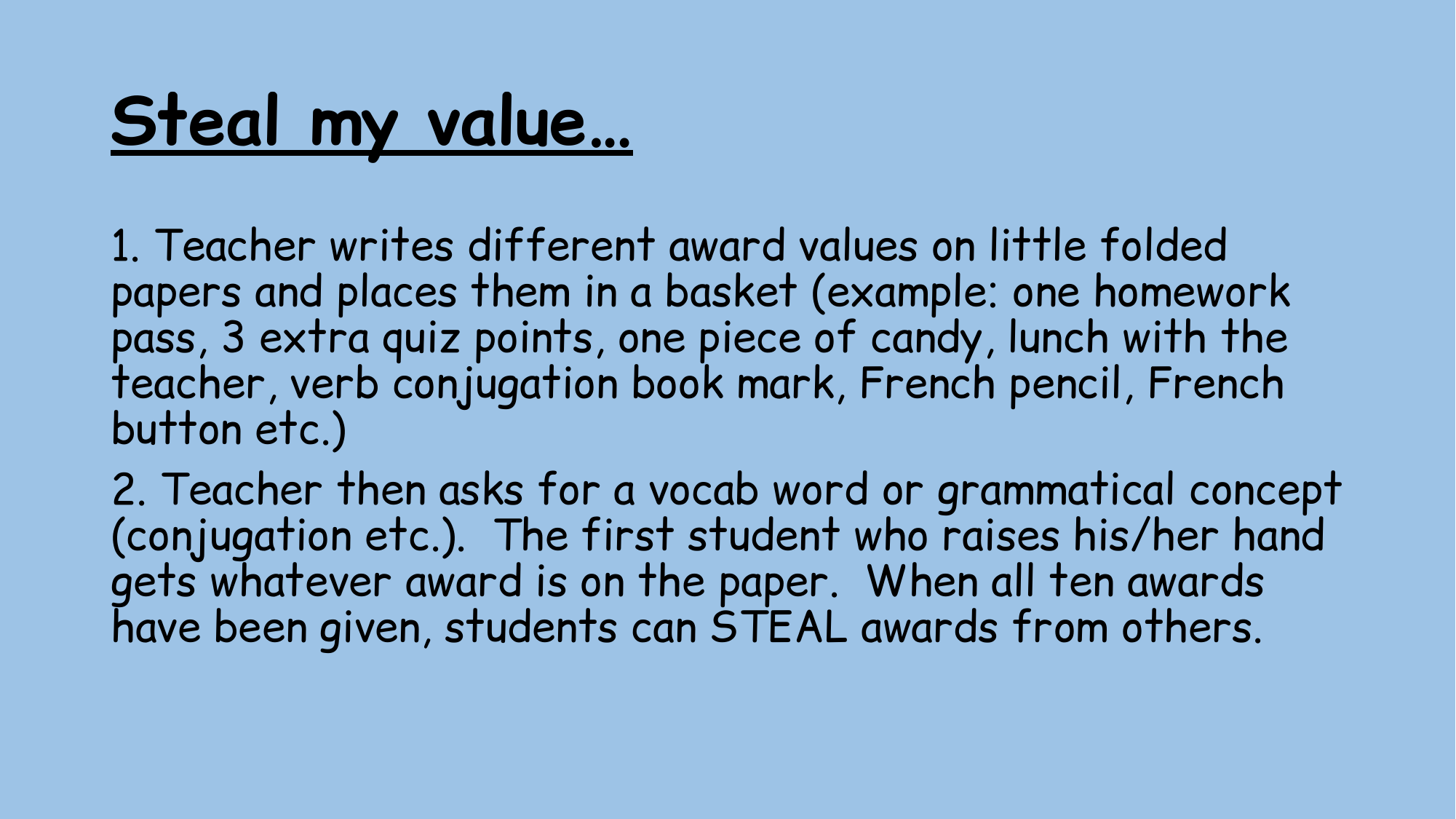

# Steal my value…
1. Teacher writes different award values on little folded papers and places them in a basket (example: one homework pass, 3 extra quiz points, one piece of candy, lunch with the teacher, verb conjugation book mark, French pencil, French button etc.)
2. Teacher then asks for a vocab word or grammatical concept (conjugation etc.).  The first student who raises his/her hand gets whatever award is on the paper.  When all ten awards have been given, students can STEAL awards from others.